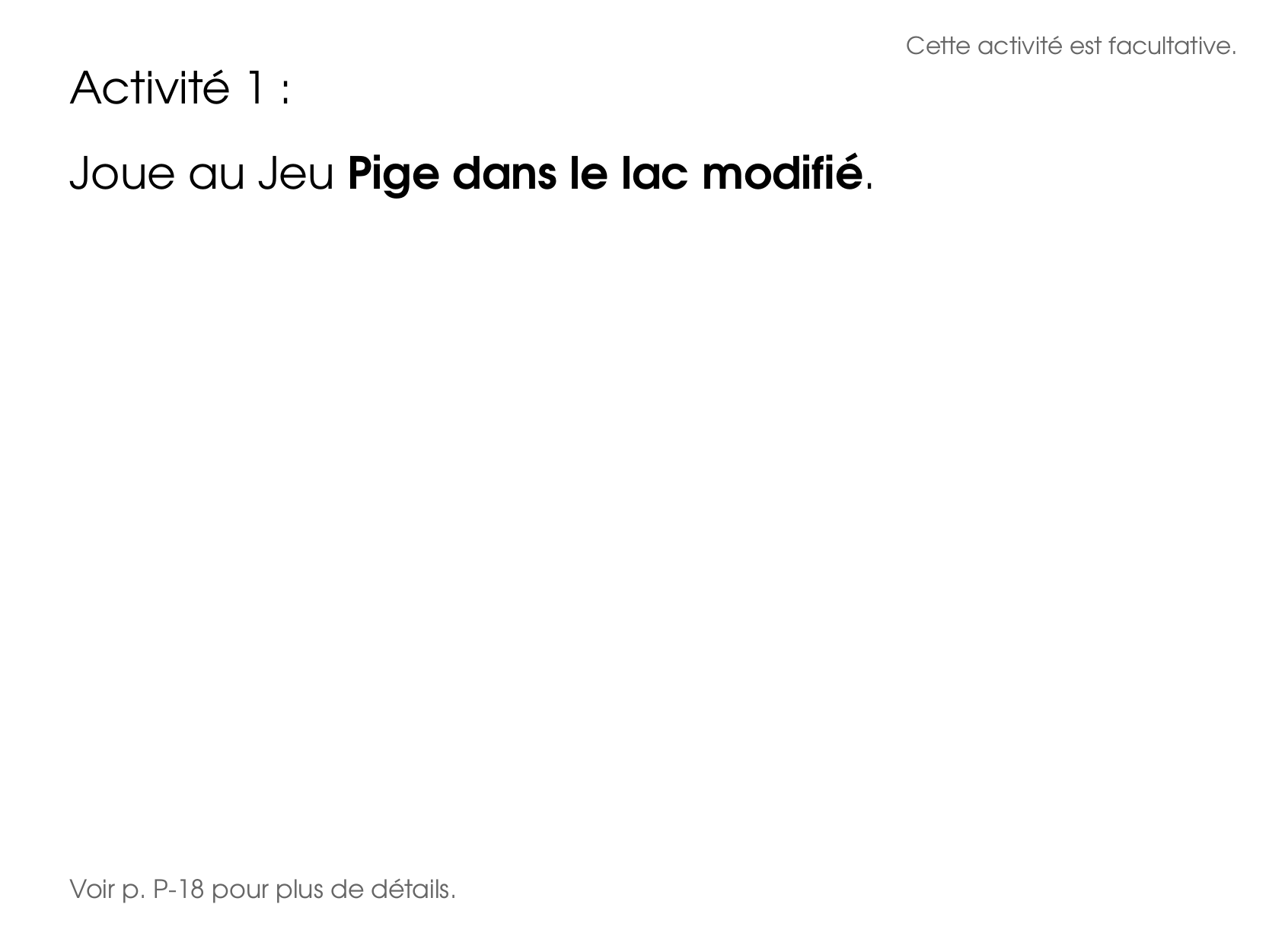

Cette activité est facultative.
Activité 1 :
Joue au Jeu Pige dans le lac modifié.
Voir p. P-18 pour plus de détails.